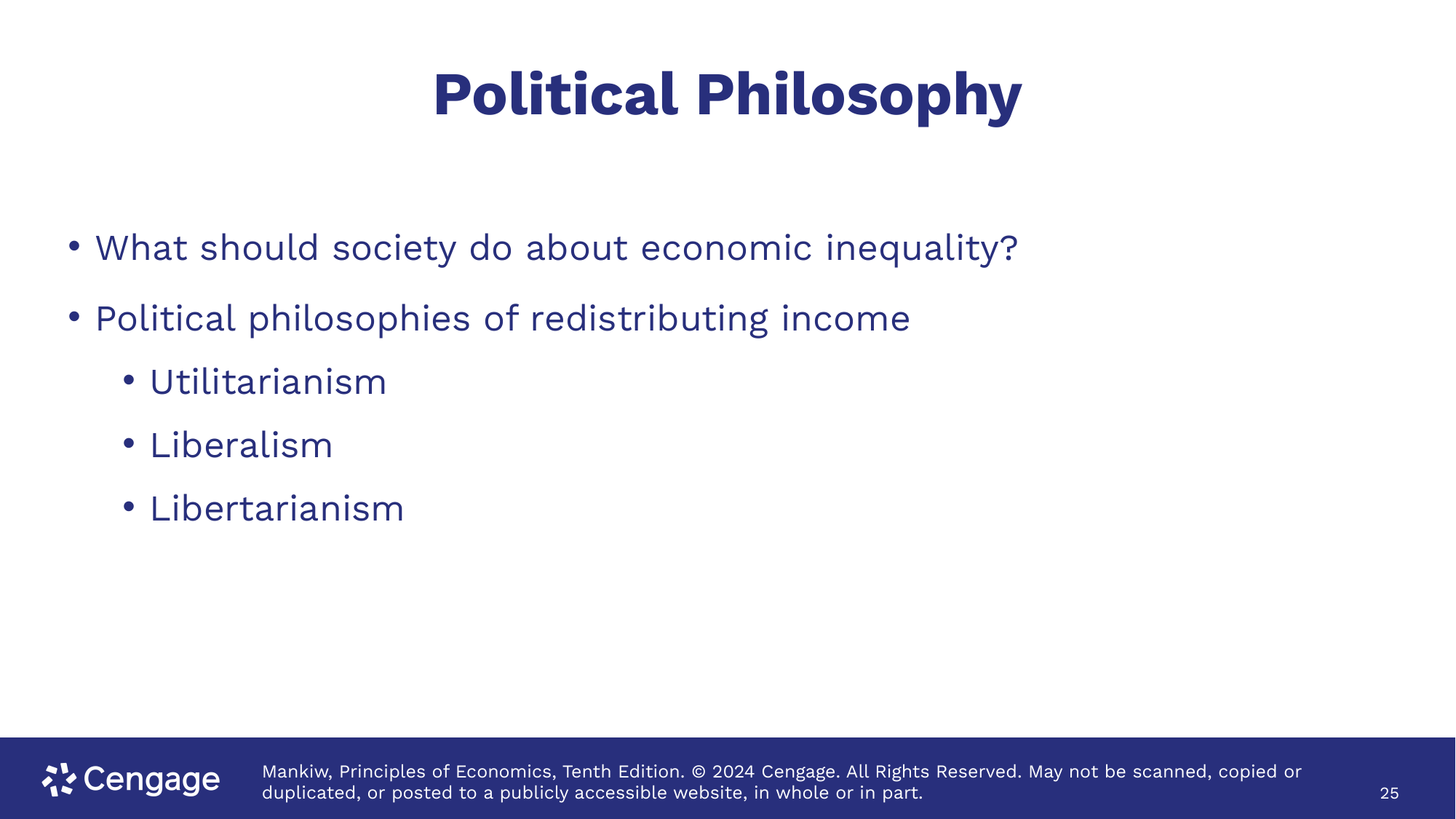

# Political Philosophy
What should society do about economic inequality?
Political philosophies of redistributing income
Utilitarianism
Liberalism
Libertarianism